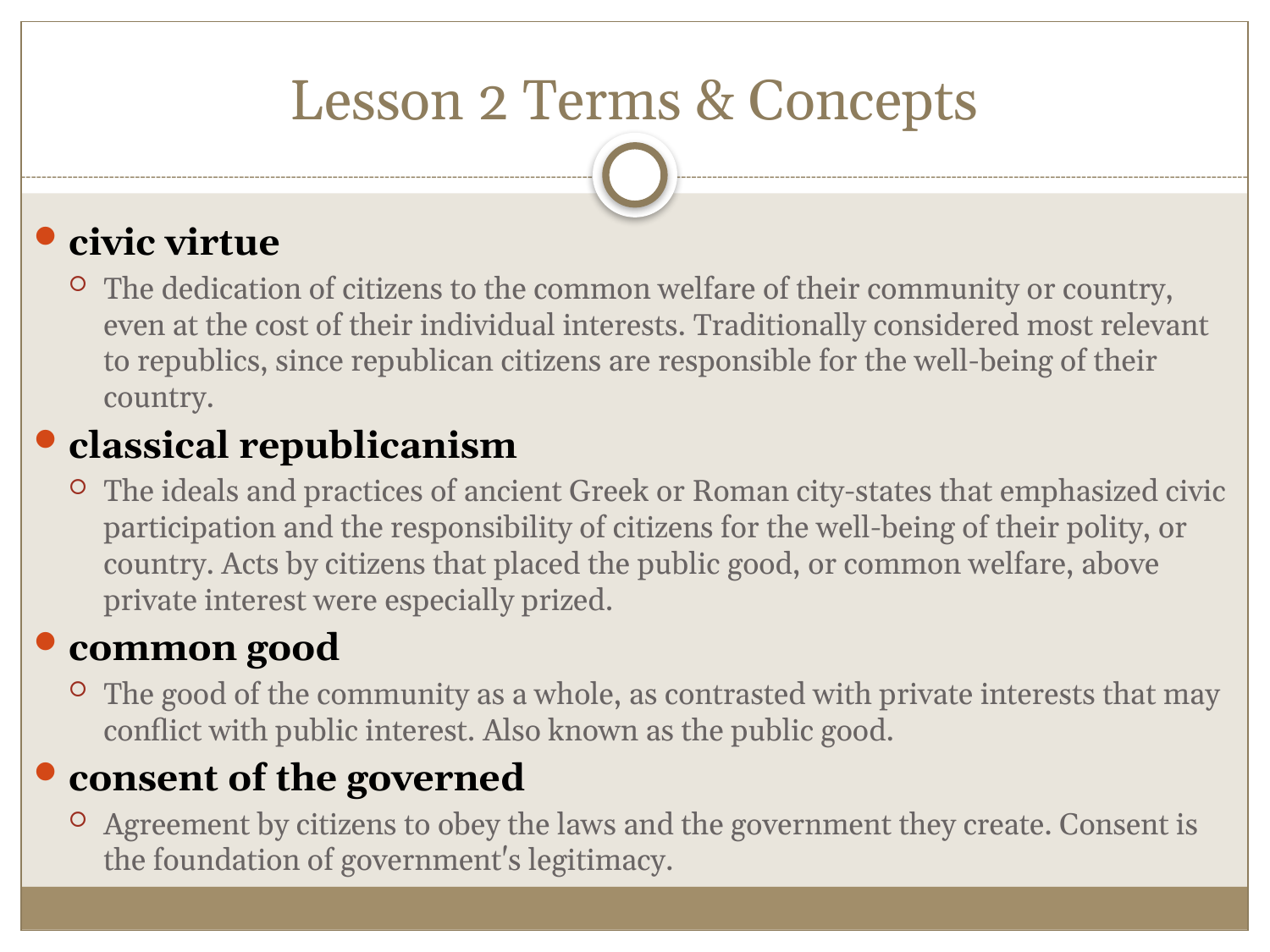

# Lesson 2 Terms & Concepts
civic virtue
The dedication of citizens to the common welfare of their community or country, even at the cost of their individual interests. Traditionally considered most relevant to republics, since republican citizens are responsible for the well-being of their country.
classical republicanism
The ideals and practices of ancient Greek or Roman city-states that emphasized civic participation and the responsibility of citizens for the well-being of their polity, or country. Acts by citizens that placed the public good, or common welfare, above private interest were especially prized.
common good
The good of the community as a whole, as contrasted with private interests that may conflict with public interest. Also known as the public good.
consent of the governed
Agreement by citizens to obey the laws and the government they create. Consent is the foundation of government's legitimacy.